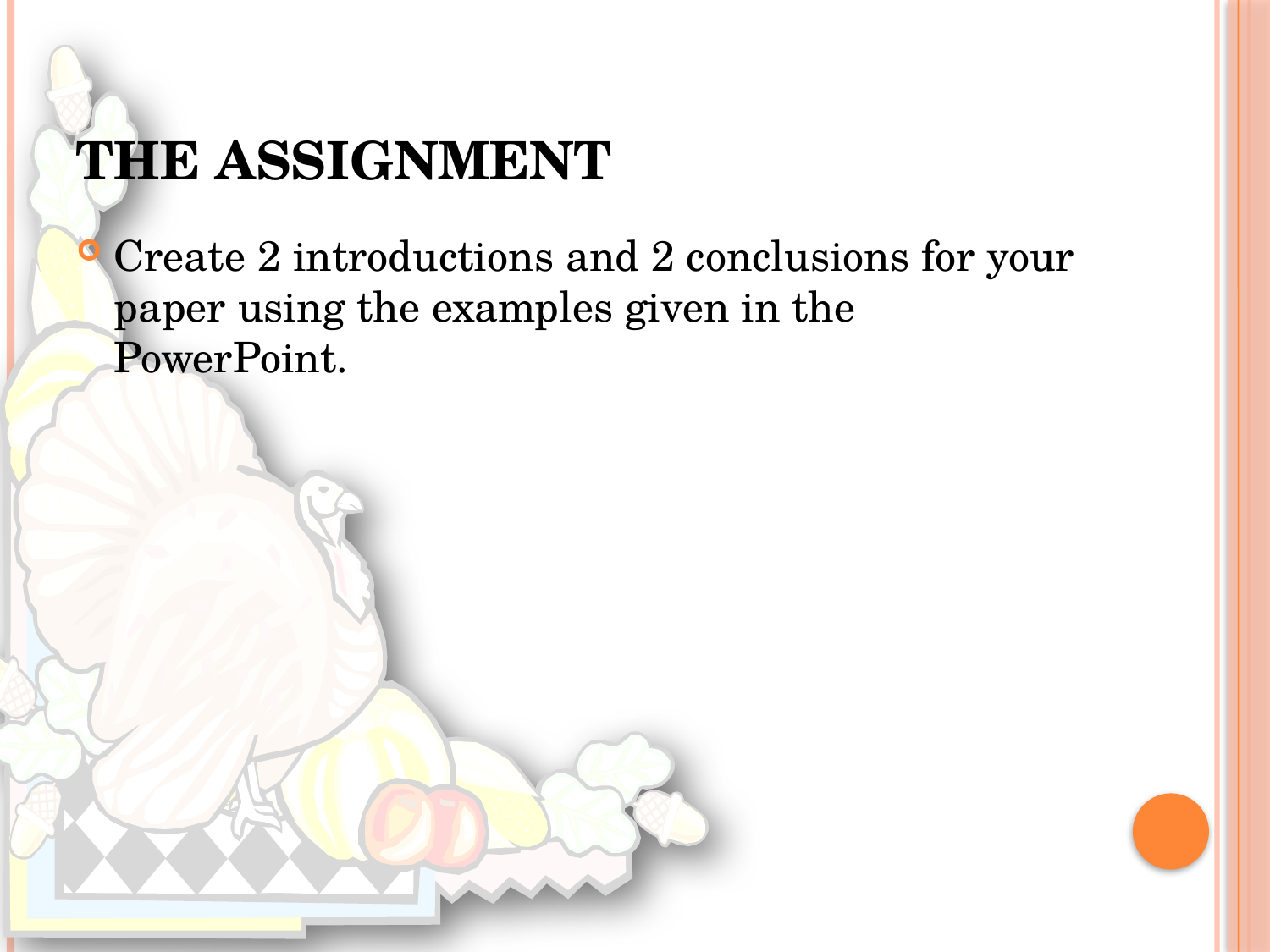

# The Assignment
Create 2 introductions and 2 conclusions for your paper using the examples given in the PowerPoint.